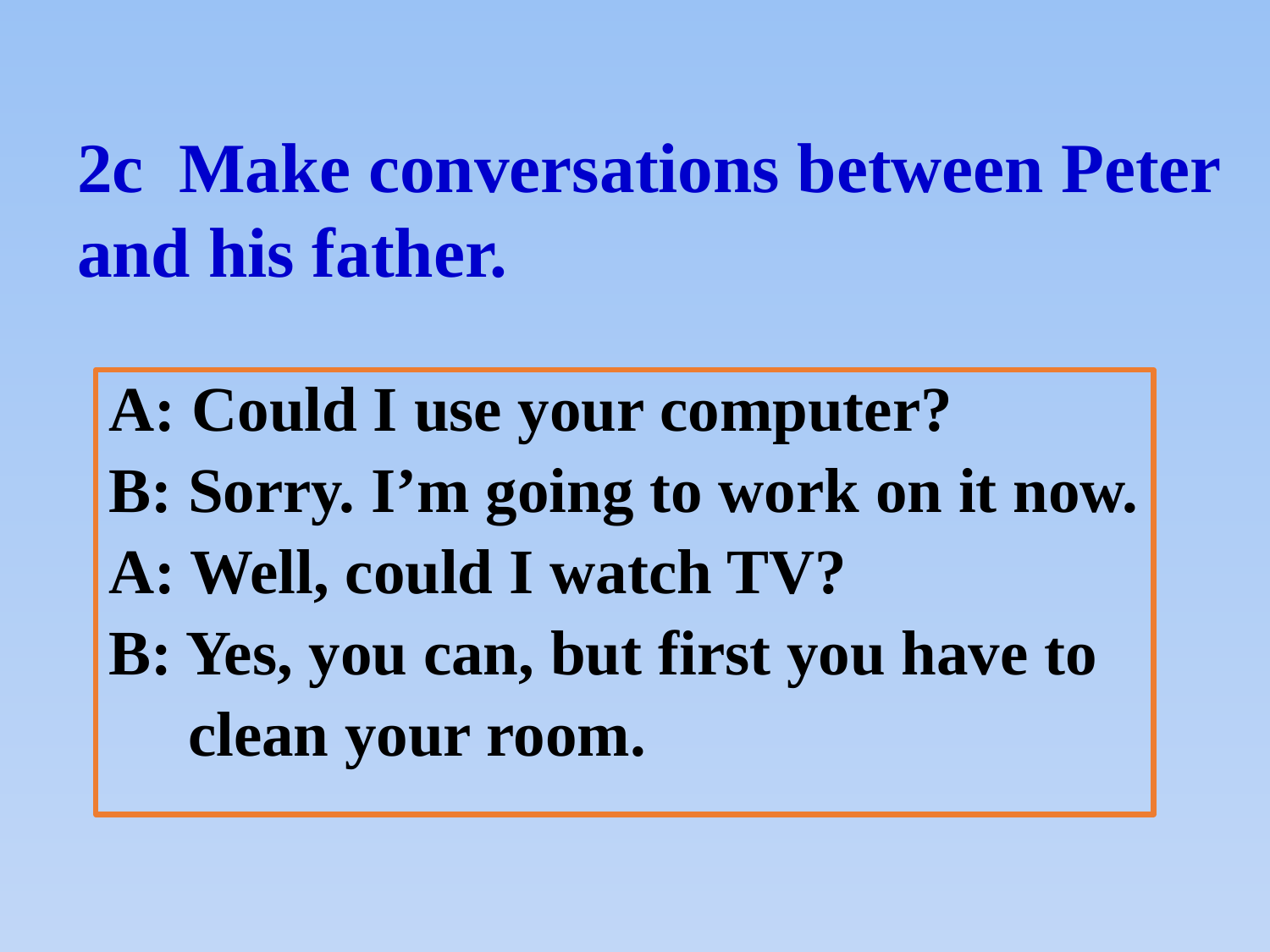

# 2c  Make conversations between Peter and his father.
A: Could I use your computer?
B: Sorry. I’m going to work on it now.
A: Well, could I watch TV?
B: Yes, you can, but first you have to
     clean your room.